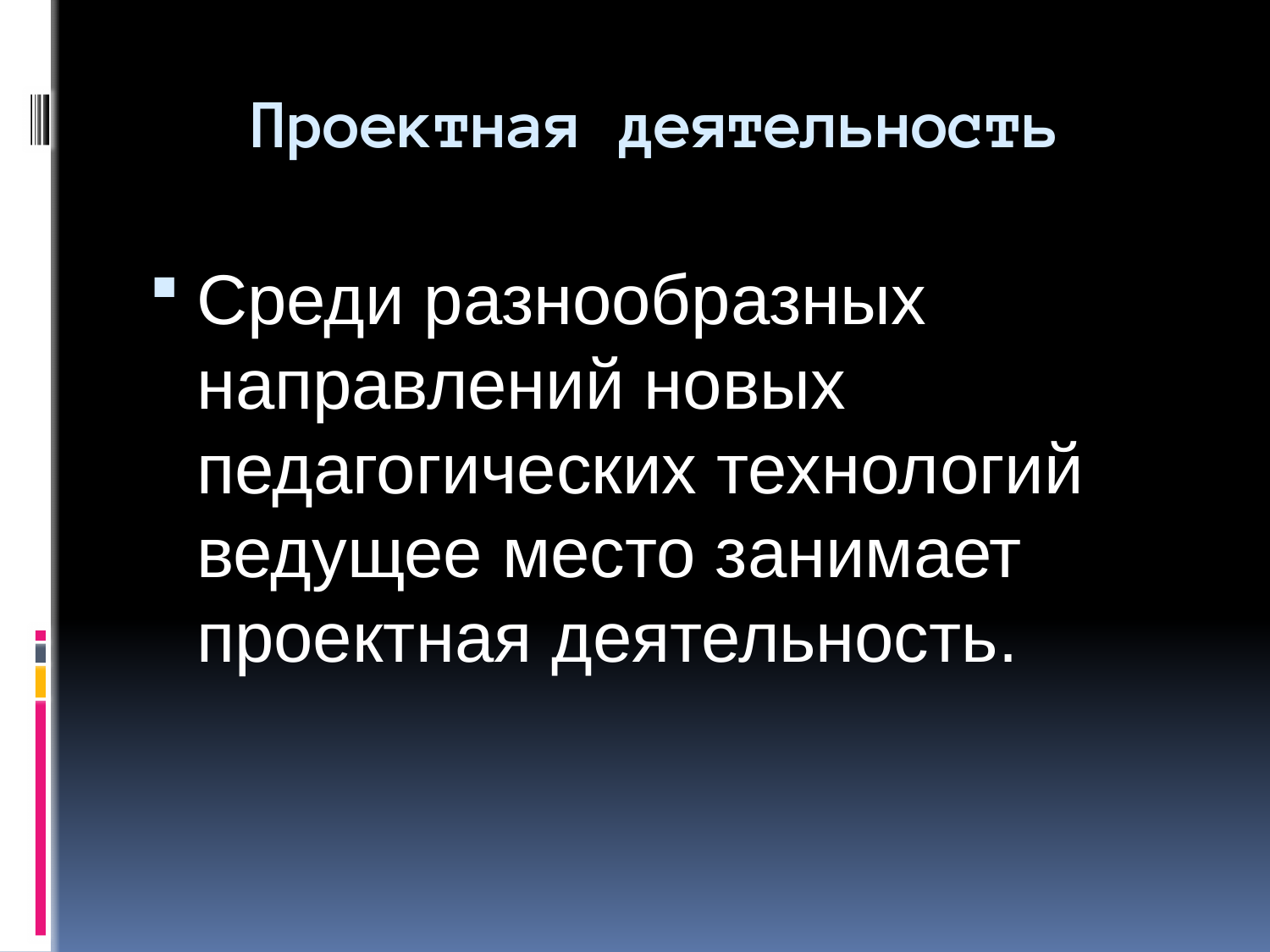

# Проектная деятельность
Среди разнообразных направлений новых педагогических технологий ведущее место занимает проектная деятельность.